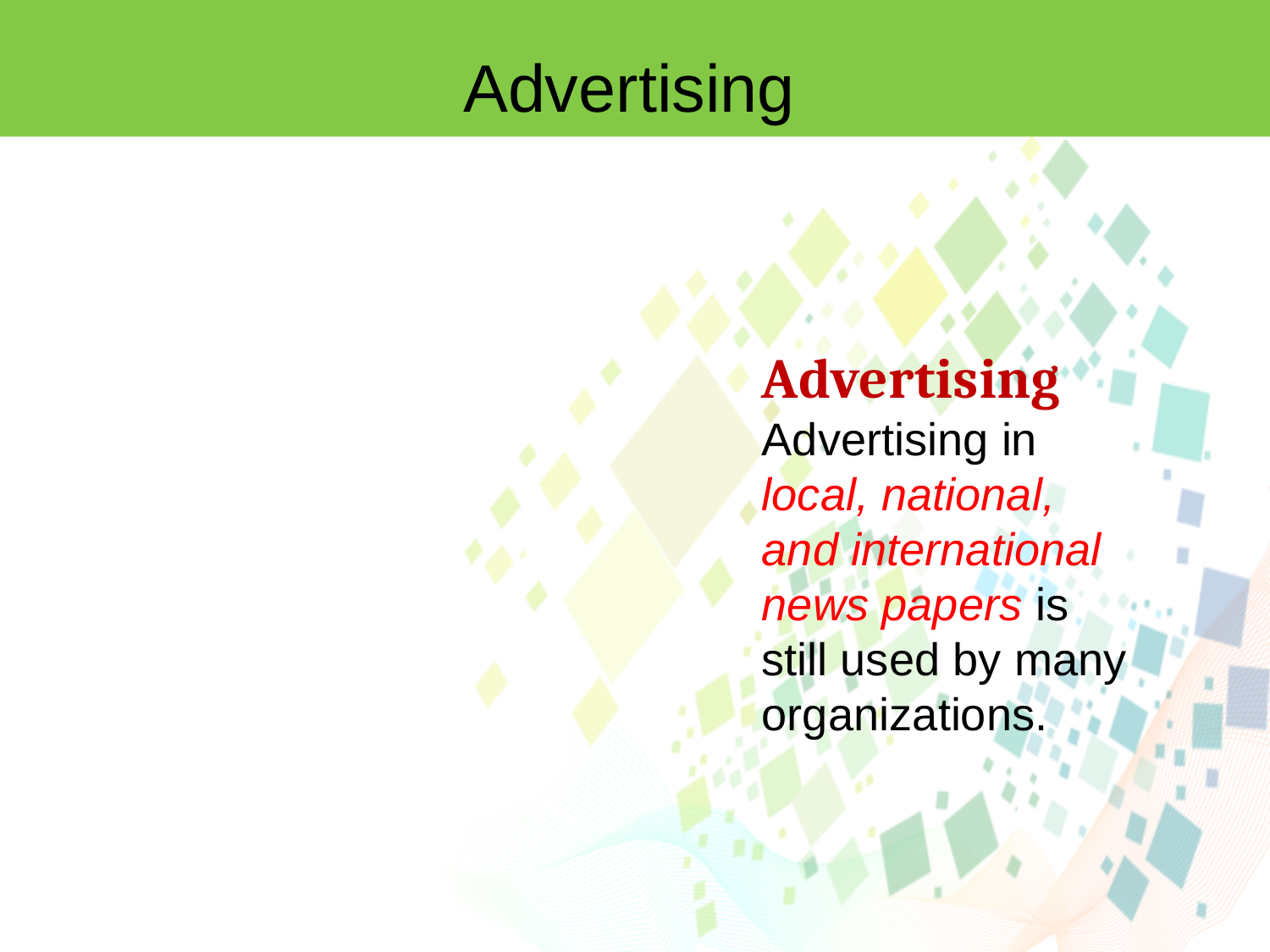

Advertising
Advertising
Advertising in local, national, and international news papers is still used by many organizations.